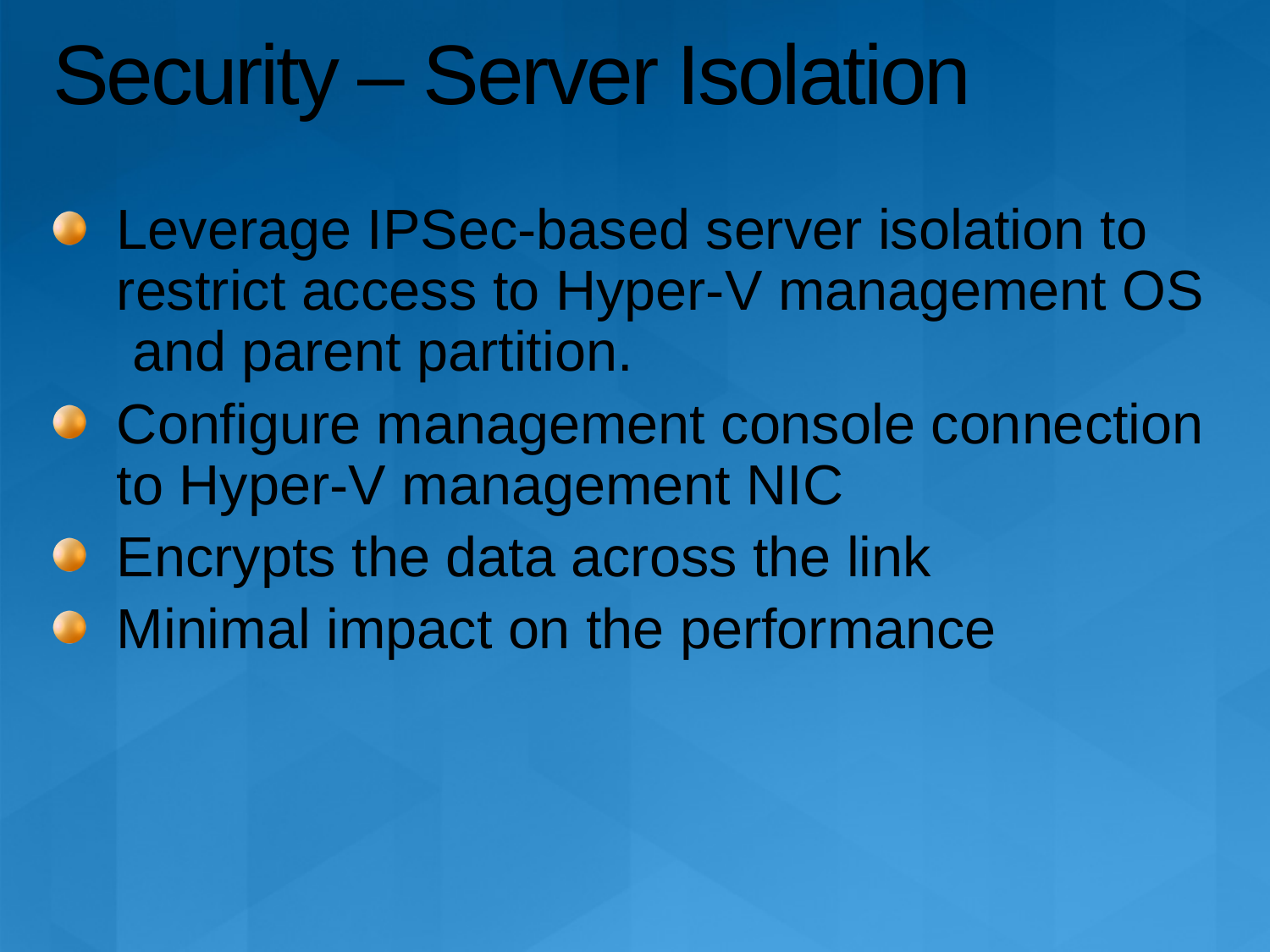

# Security – Server Isolation
Leverage IPSec-based server isolation to restrict access to Hyper-V management OS  and parent partition.
Configure management console connection to Hyper-V management NIC
Encrypts the data across the link
Minimal impact on the performance